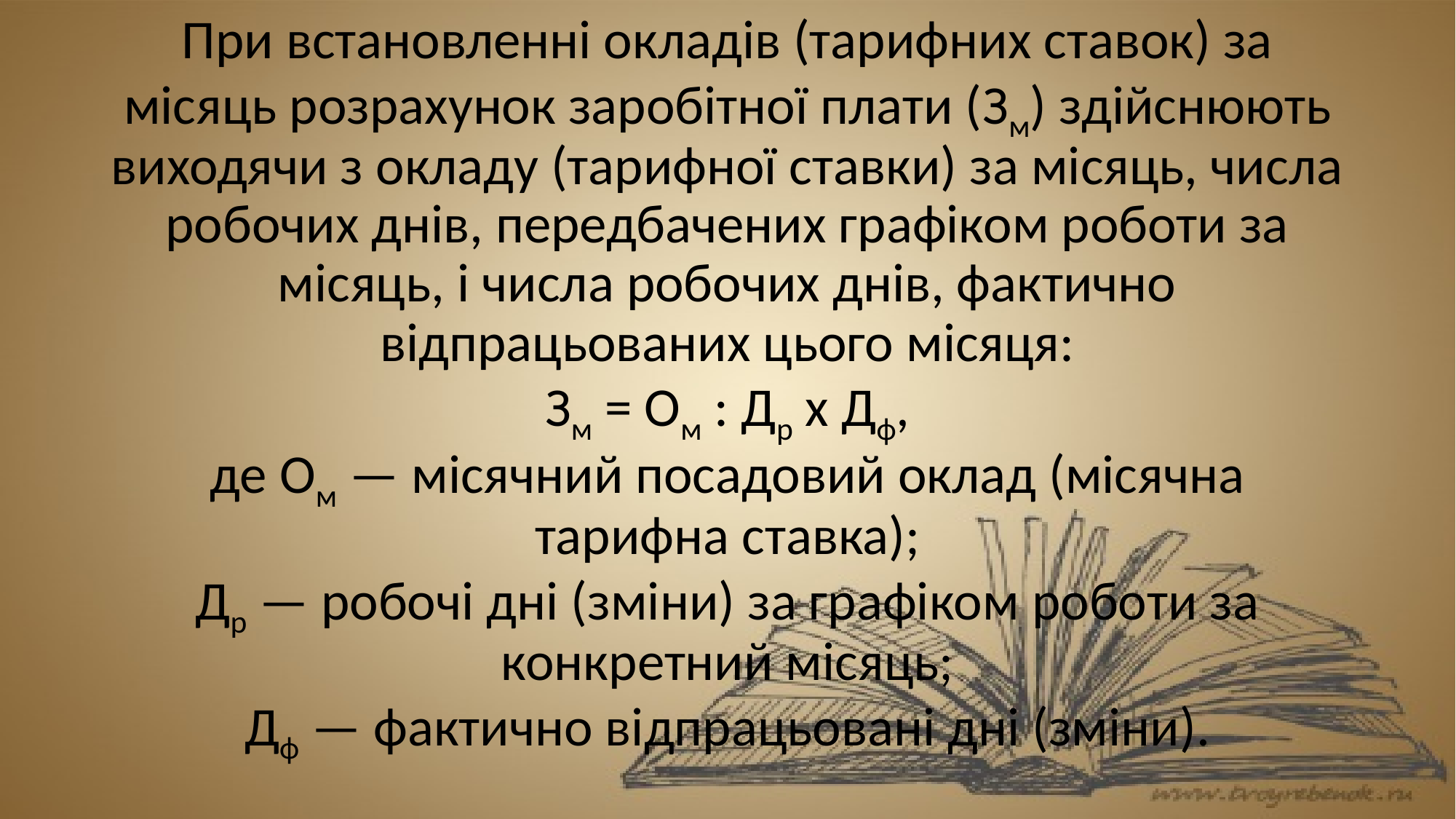

# При встановленні окладів (тарифних ставок) за місяць розрахунок заробітної плати (Зм) здійснюють виходячи з окладу (тарифної ставки) за місяць, числа робочих днів, передбачених графіком роботи за місяць, і числа робочих днів, фактично відпрацьованих цього місяця: Зм = Ом : Др х Дф, де Ом — місячний посадовий оклад (місячна тарифна ставка); Др — робочі дні (зміни) за графіком роботи за конкретний місяць; Дф — фактично відпрацьовані дні (зміни).